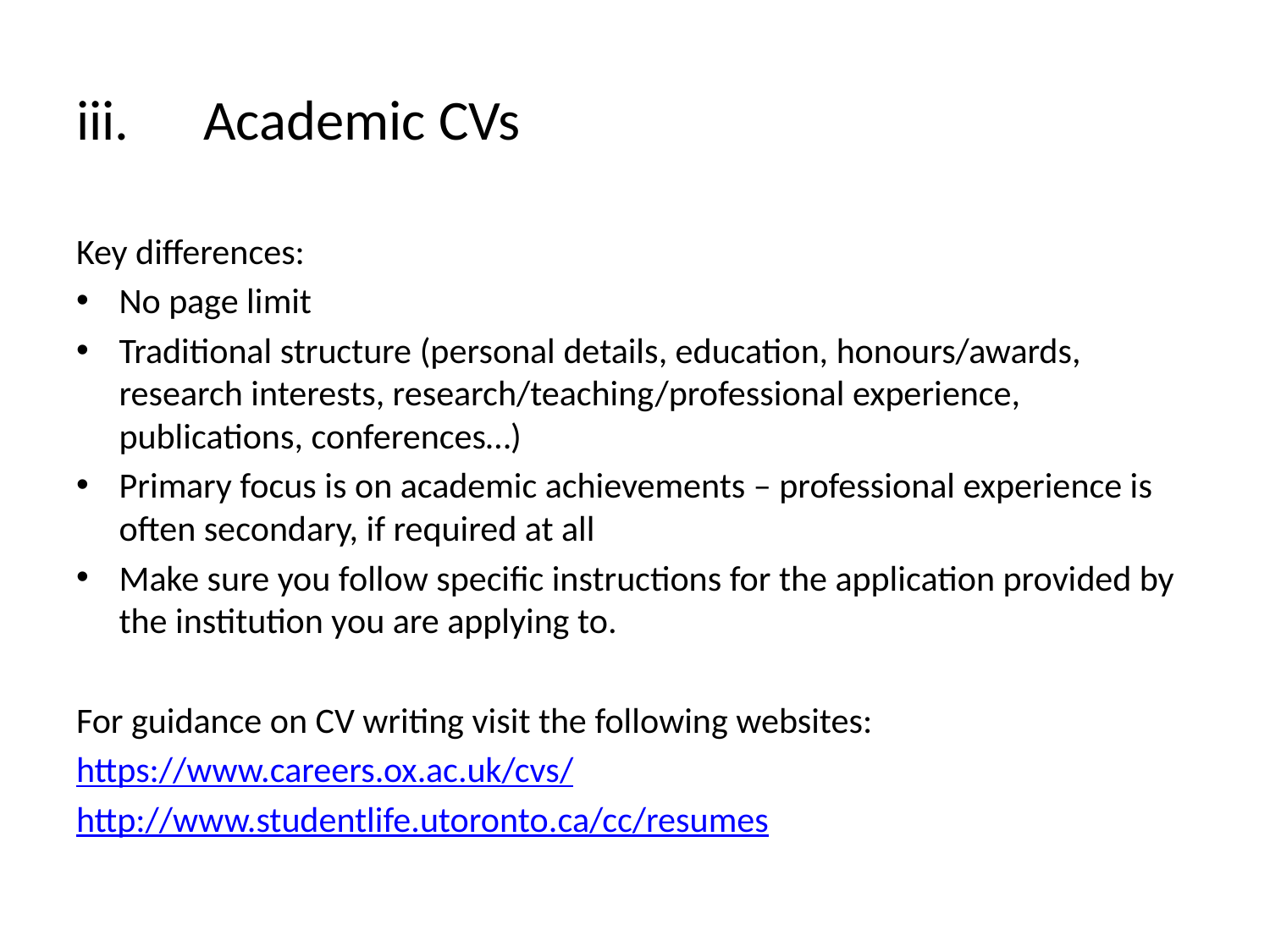

# iii.	Academic CVs
Key differences:
No page limit
Traditional structure (personal details, education, honours/awards, research interests, research/teaching/professional experience, publications, conferences…)
Primary focus is on academic achievements – professional experience is often secondary, if required at all
Make sure you follow specific instructions for the application provided by the institution you are applying to.

For guidance on CV writing visit the following websites:
https://www.careers.ox.ac.uk/cvs/
http://www.studentlife.utoronto.ca/cc/resumes